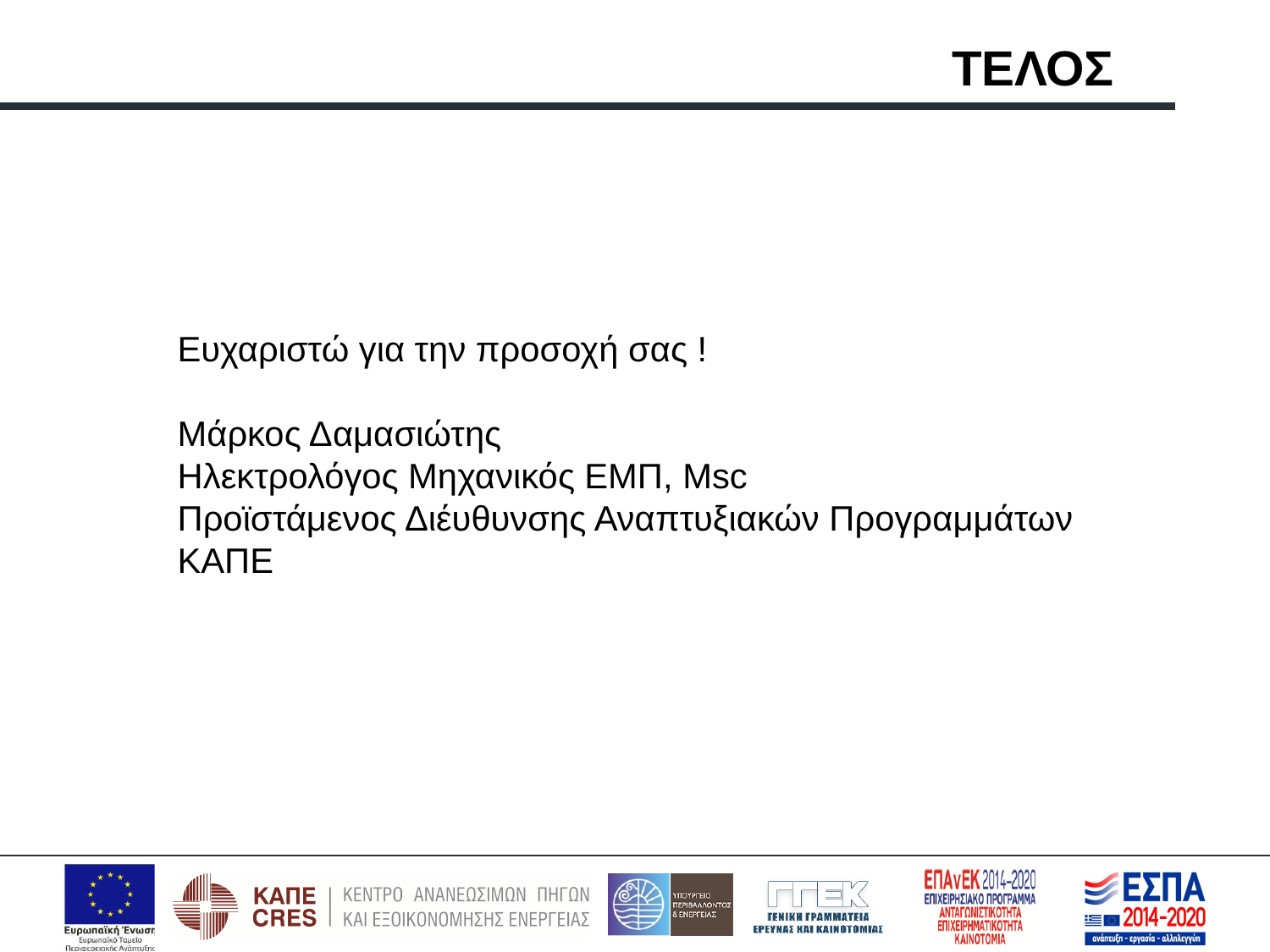

ΤΕΛΟΣ

Ευχαριστώ για την προσοχή σας !

Μάρκος Δαμασιώτης
Ηλεκτρολόγος Μηχανικός ΕΜΠ, Msc
Προϊστάμενος Διέυθυνσης Αναπτυξιακών Προγραμμάτων
ΚΑΠΕ